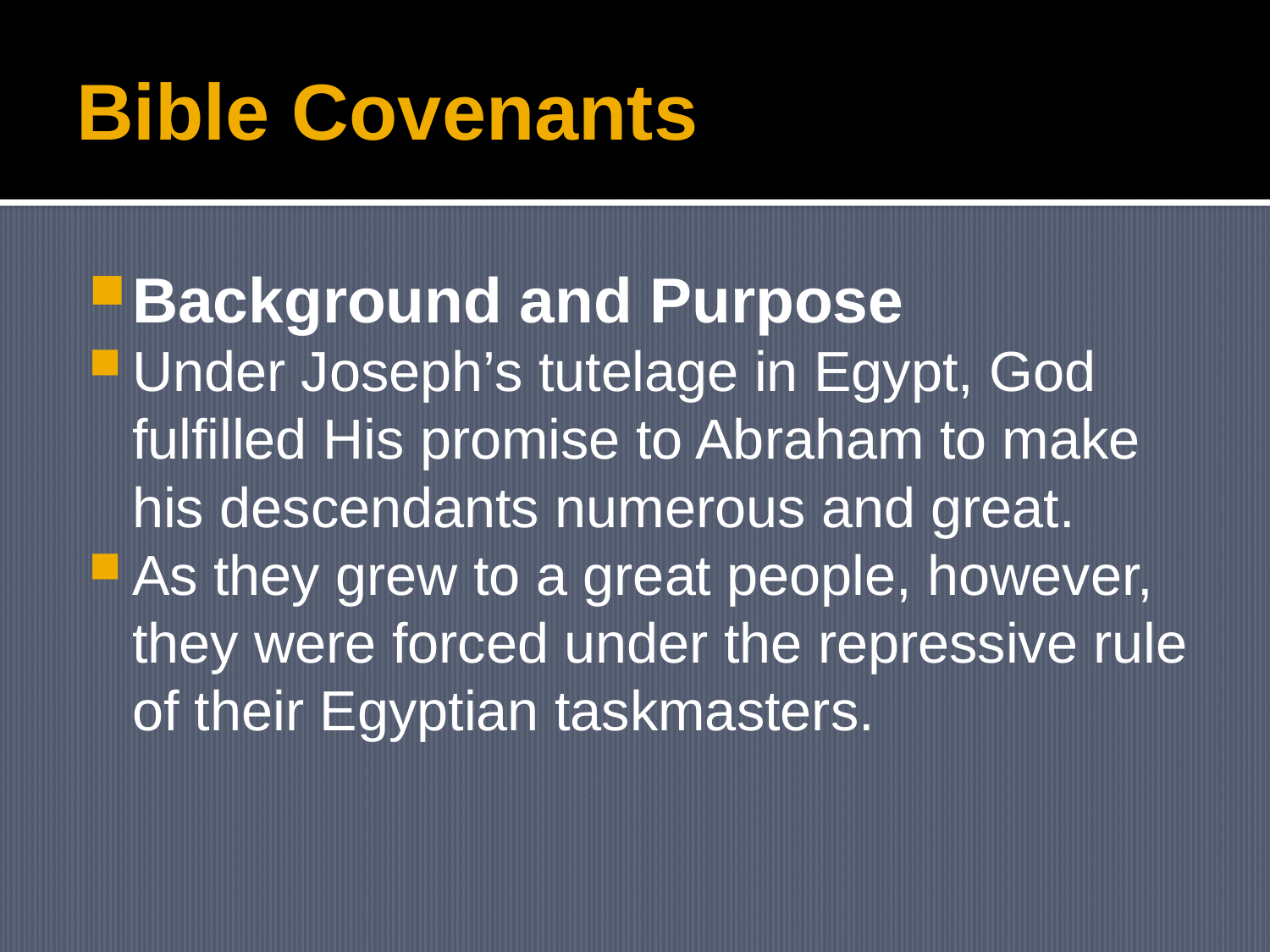

# Bible Covenants
Background and Purpose
Under Joseph’s tutelage in Egypt, God fulfilled His promise to Abraham to make his descendants numerous and great.
As they grew to a great people, however, they were forced under the repressive rule of their Egyptian taskmasters.